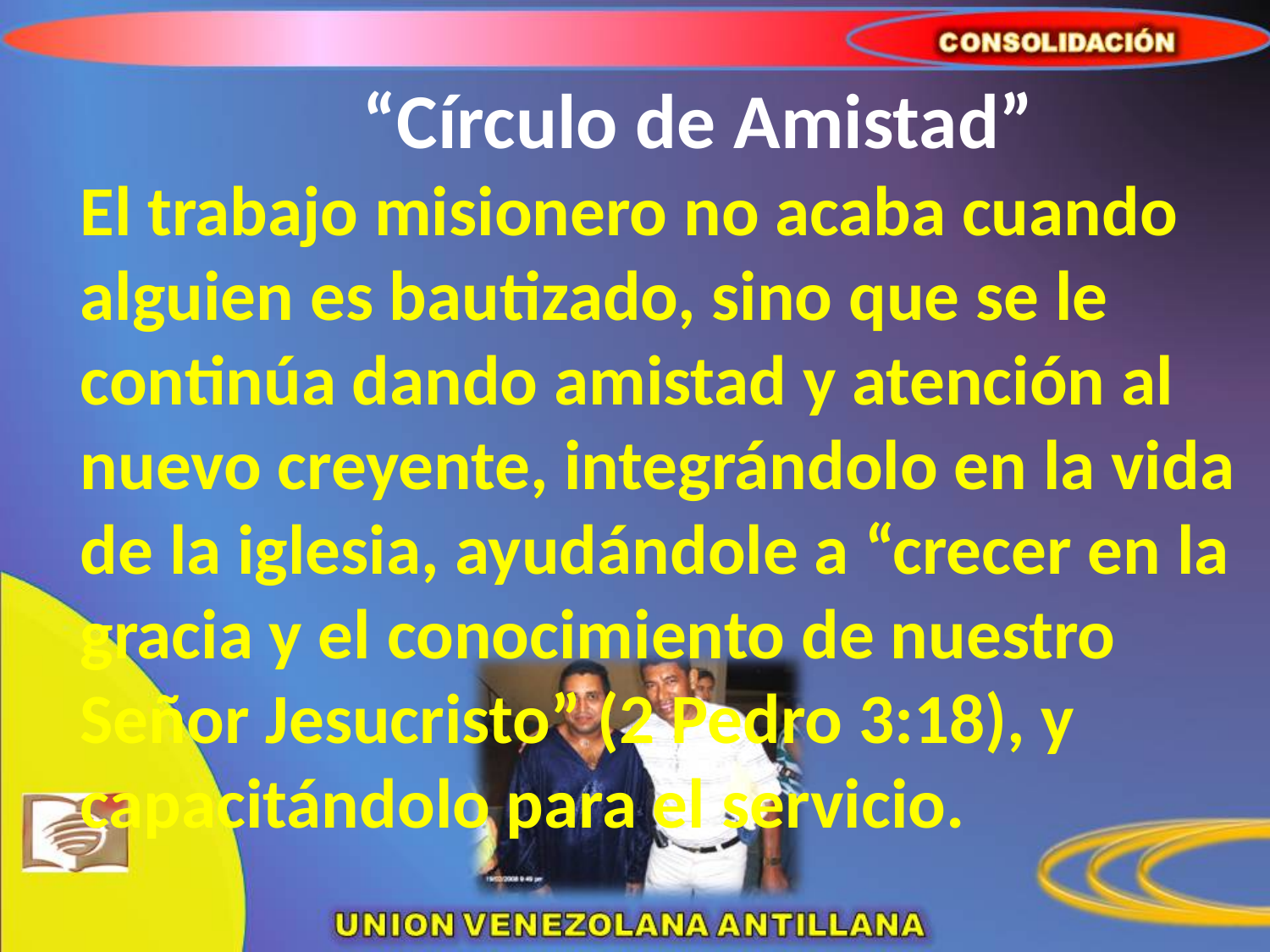

# “Círculo de Amistad”
	El trabajo misionero no acaba cuando alguien es bautizado, sino que se le continúa dando amistad y atención al nuevo creyente, integrándolo en la vida de la iglesia, ayudándole a “crecer en la gracia y el conocimiento de nuestro Señor Jesucristo” (2 Pedro 3:18), y capacitándolo para el servicio.